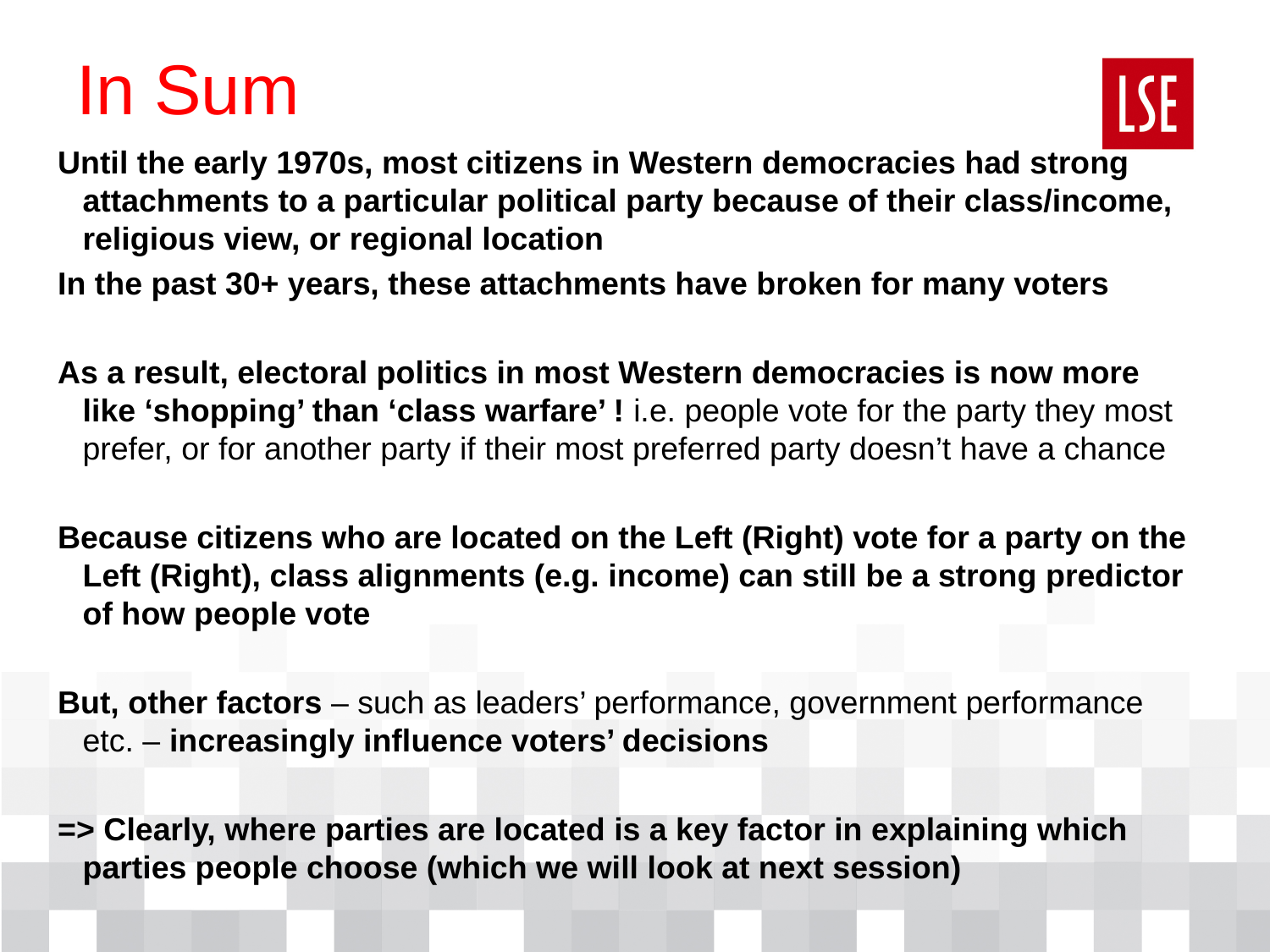

In Sum
Until the early 1970s, most citizens in Western democracies had strong attachments to a particular political party because of their class/income, religious view, or regional location
In the past 30+ years, these attachments have broken for many voters

As a result, electoral politics in most Western democracies is now more like ‘shopping’ than ‘class warfare’ ! i.e. people vote for the party they most prefer, or for another party if their most preferred party doesn’t have a chance

Because citizens who are located on the Left (Right) vote for a party on the Left (Right), class alignments (e.g. income) can still be a strong predictor of how people vote

But, other factors – such as leaders’ performance, government performance etc. – increasingly influence voters’ decisions

=> Clearly, where parties are located is a key factor in explaining which parties people choose (which we will look at next session)